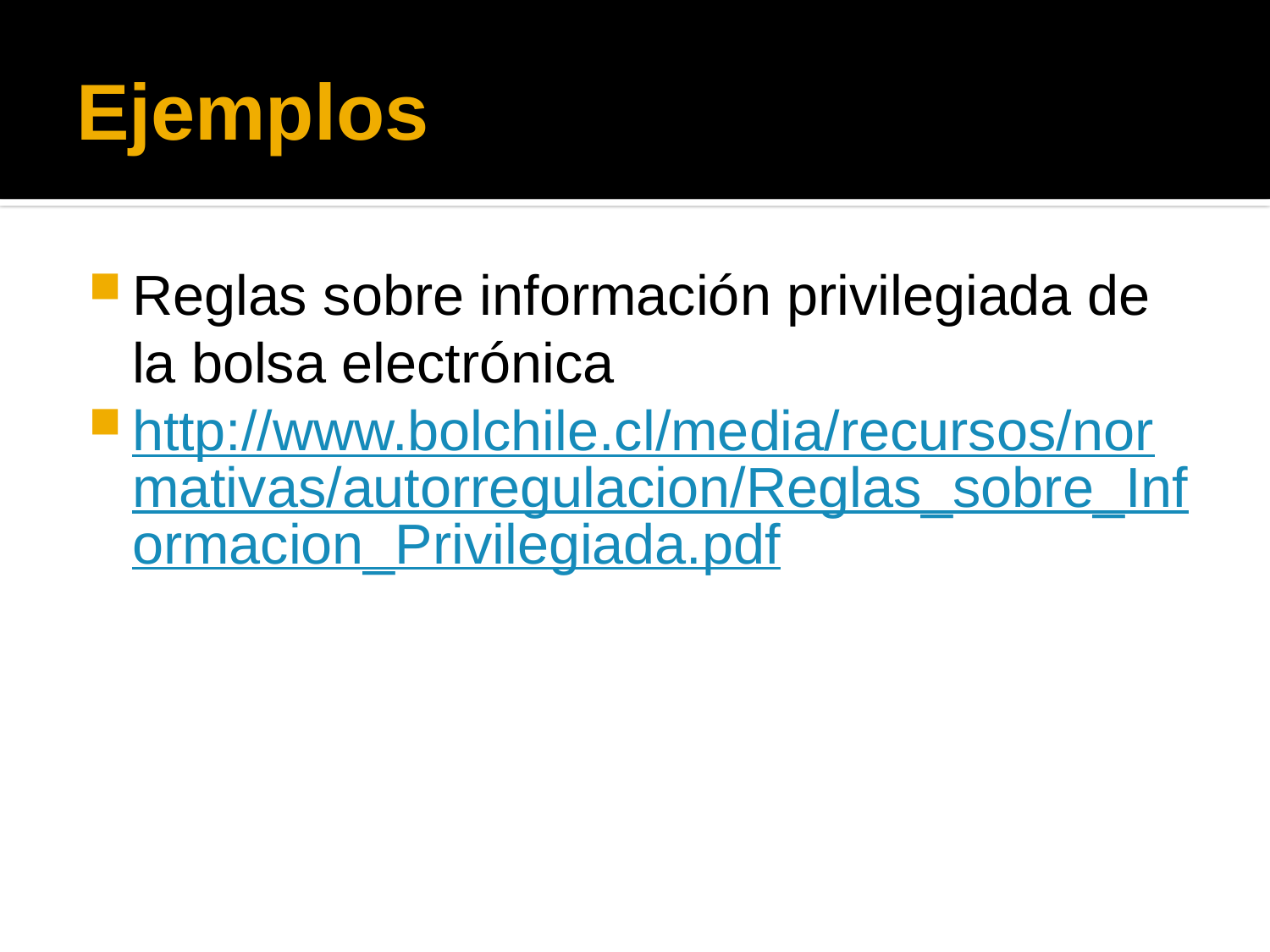

# Ejemplos
Reglas sobre información privilegiada de la bolsa electrónica
http://www.bolchile.cl/media/recursos/normativas/autorregulacion/Reglas_sobre_Informacion_Privilegiada.pdf